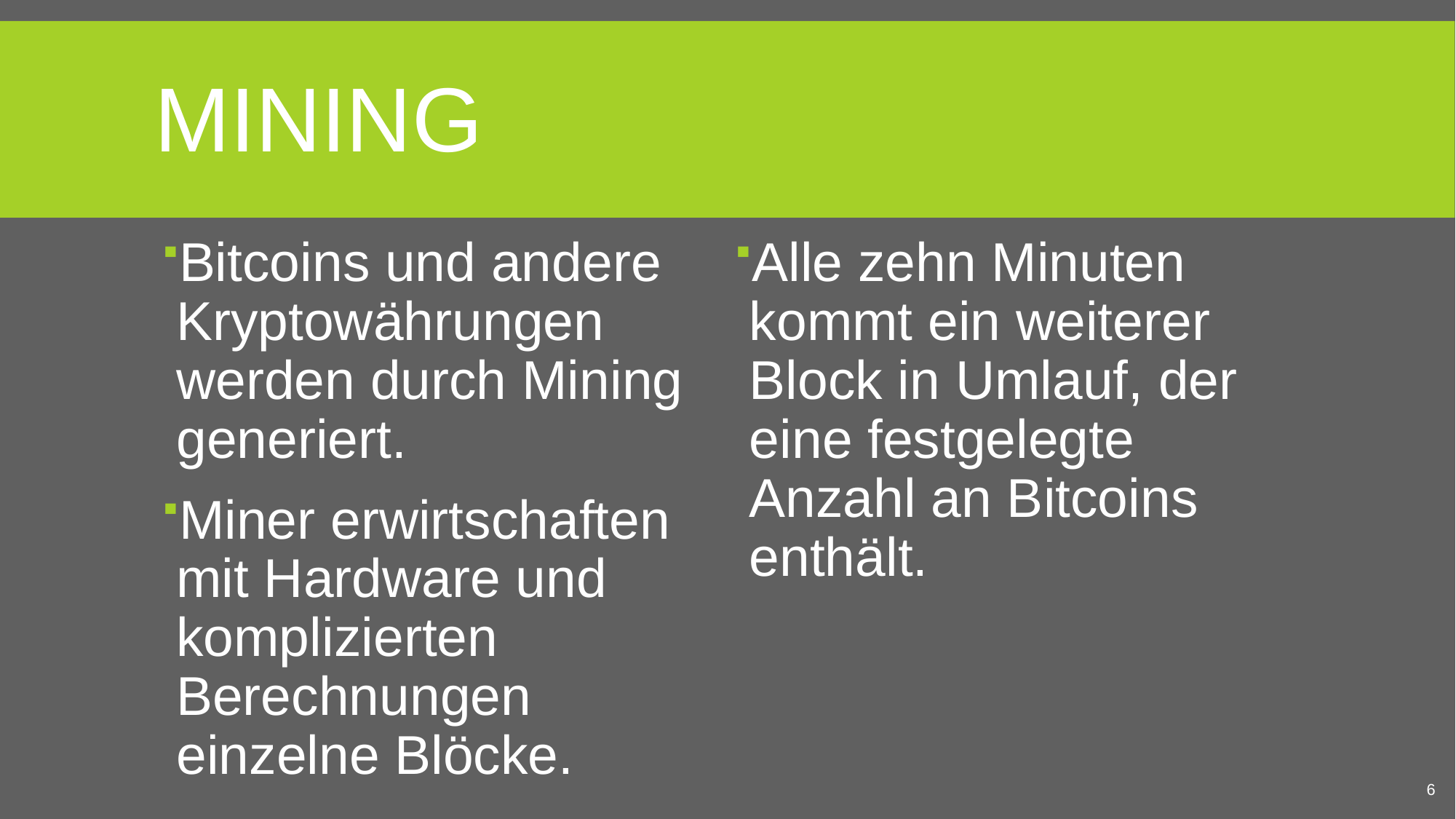

# Mining
Bitcoins und andere Kryptowährungen werden durch Mining generiert.
Miner erwirtschaften mit Hardware und komplizierten Berechnungen einzelne Blöcke.
Alle zehn Minuten kommt ein weiterer Block in Umlauf, der eine festgelegte Anzahl an Bitcoins enthält.
6